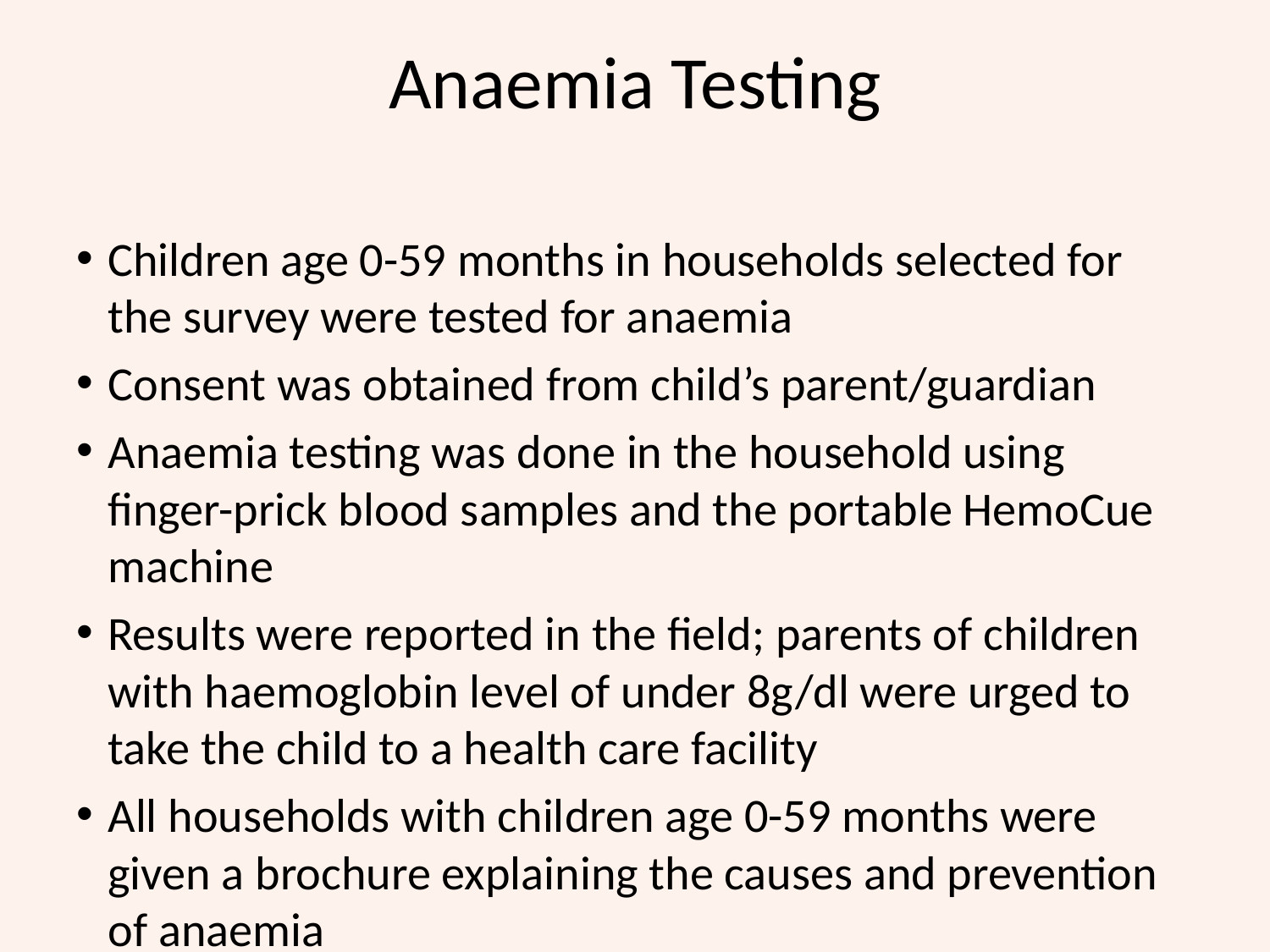

Anaemia Testing
Children age 0-59 months in households selected for the survey were tested for anaemia
Consent was obtained from child’s parent/guardian
Anaemia testing was done in the household using finger-prick blood samples and the portable HemoCue machine
Results were reported in the field; parents of children with haemoglobin level of under 8g/dl were urged to take the child to a health care facility
All households with children age 0-59 months were given a brochure explaining the causes and prevention of anaemia